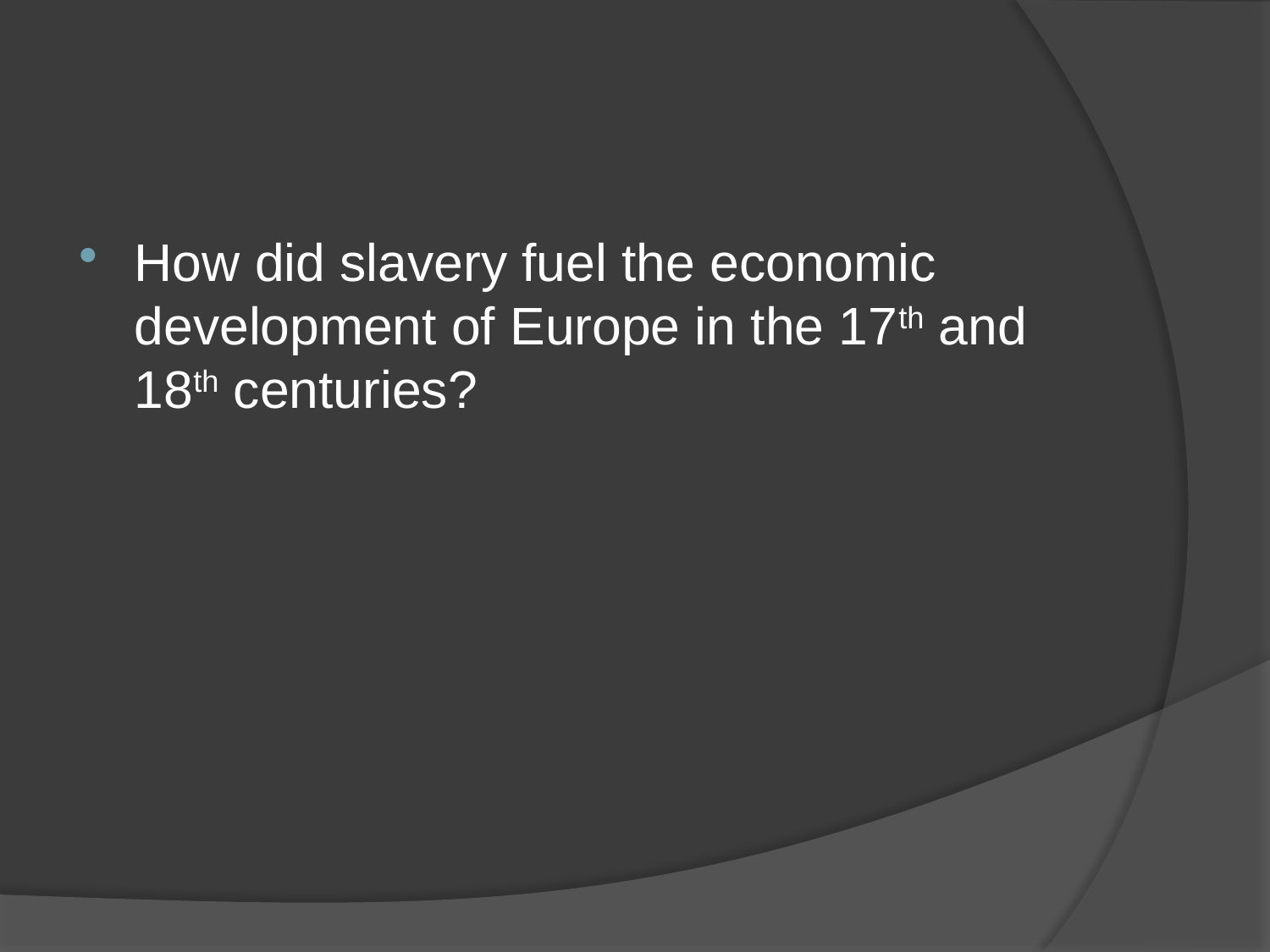

#
How did slavery fuel the economic development of Europe in the 17th and 18th centuries?